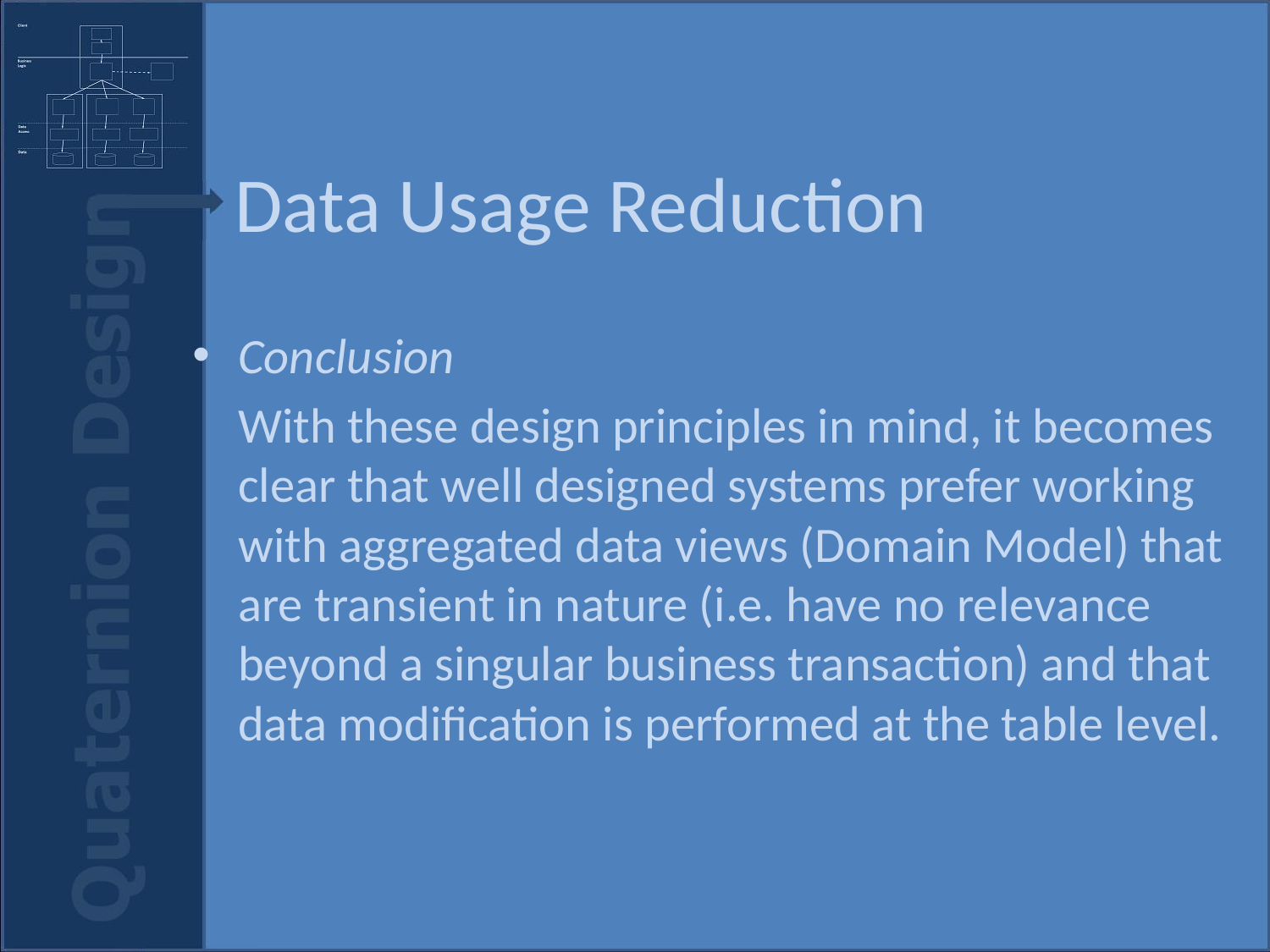

# Data Usage Reduction
Conclusion
	With these design principles in mind, it becomes clear that well designed systems prefer working with aggregated data views (Domain Model) that are transient in nature (i.e. have no relevance beyond a singular business transaction) and that data modification is performed at the table level.